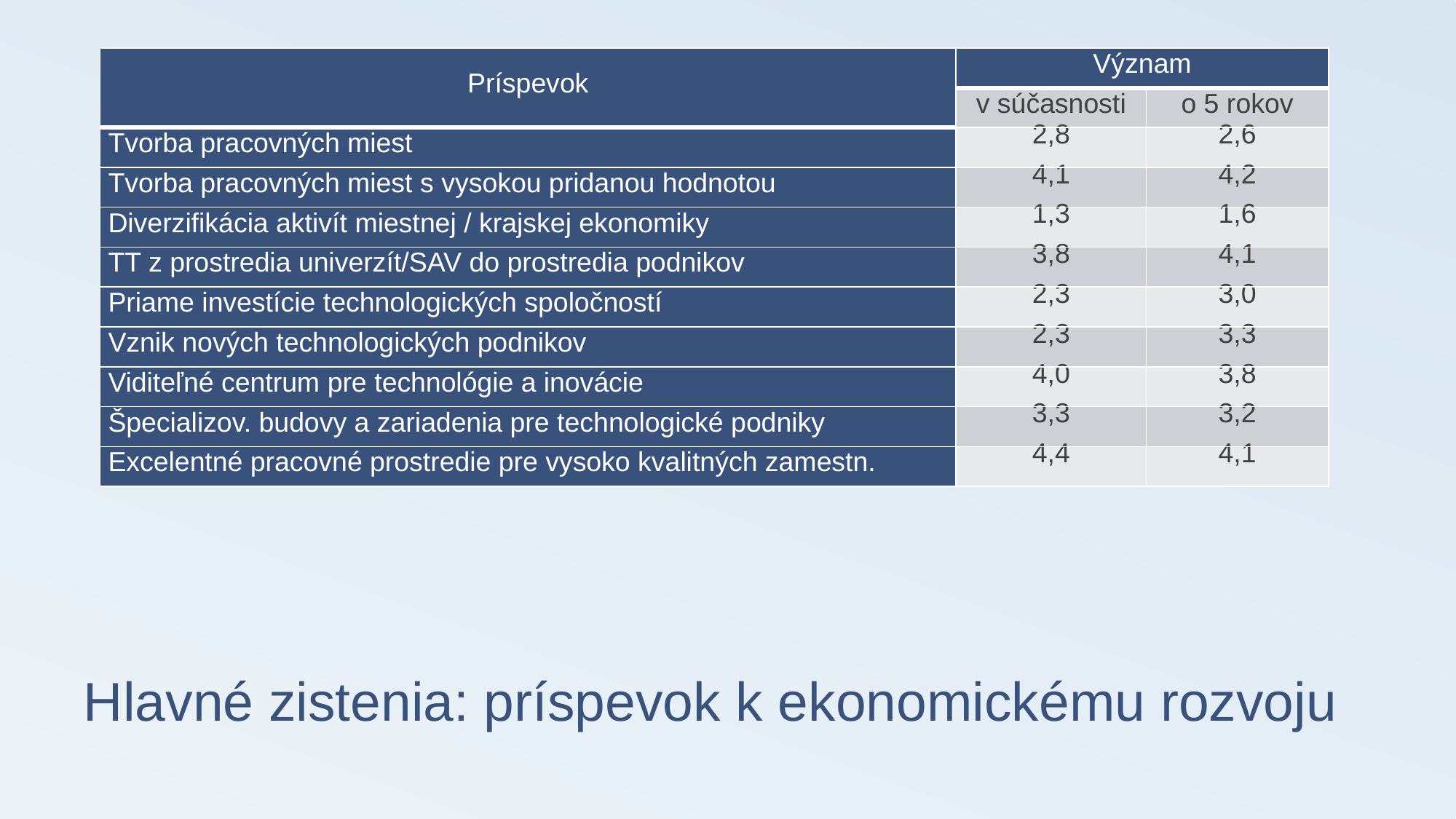

| Príspevok | Význam |  |
| --- | --- | --- |
|  | v súčasnosti | o 5 rokov |
| Tvorba pracovných miest | 2,8 | 2,6 |
| Tvorba pracovných miest s vysokou pridanou hodnotou | 4,1 | 4,2 |
| Diverzifikácia aktivít miestnej / krajskej ekonomiky | 1,3 | 1,6 |
| TT z prostredia univerzít/SAV do prostredia podnikov | 3,8 | 4,1 |
| Priame investície technologických spoločností | 2,3 | 3,0 |
| Vznik nových technologických podnikov | 2,3 | 3,3 |
| Viditeľné centrum pre technológie a inovácie | 4,0 | 3,8 |
| Špecializov. budovy a zariadenia pre technologické podniky | 3,3 | 3,2 |
| Excelentné pracovné prostredie pre vysoko kvalitných zamestn. | 4,4 | 4,1 |
# Hlavné zistenia: príspevok k ekonomickému rozvoju